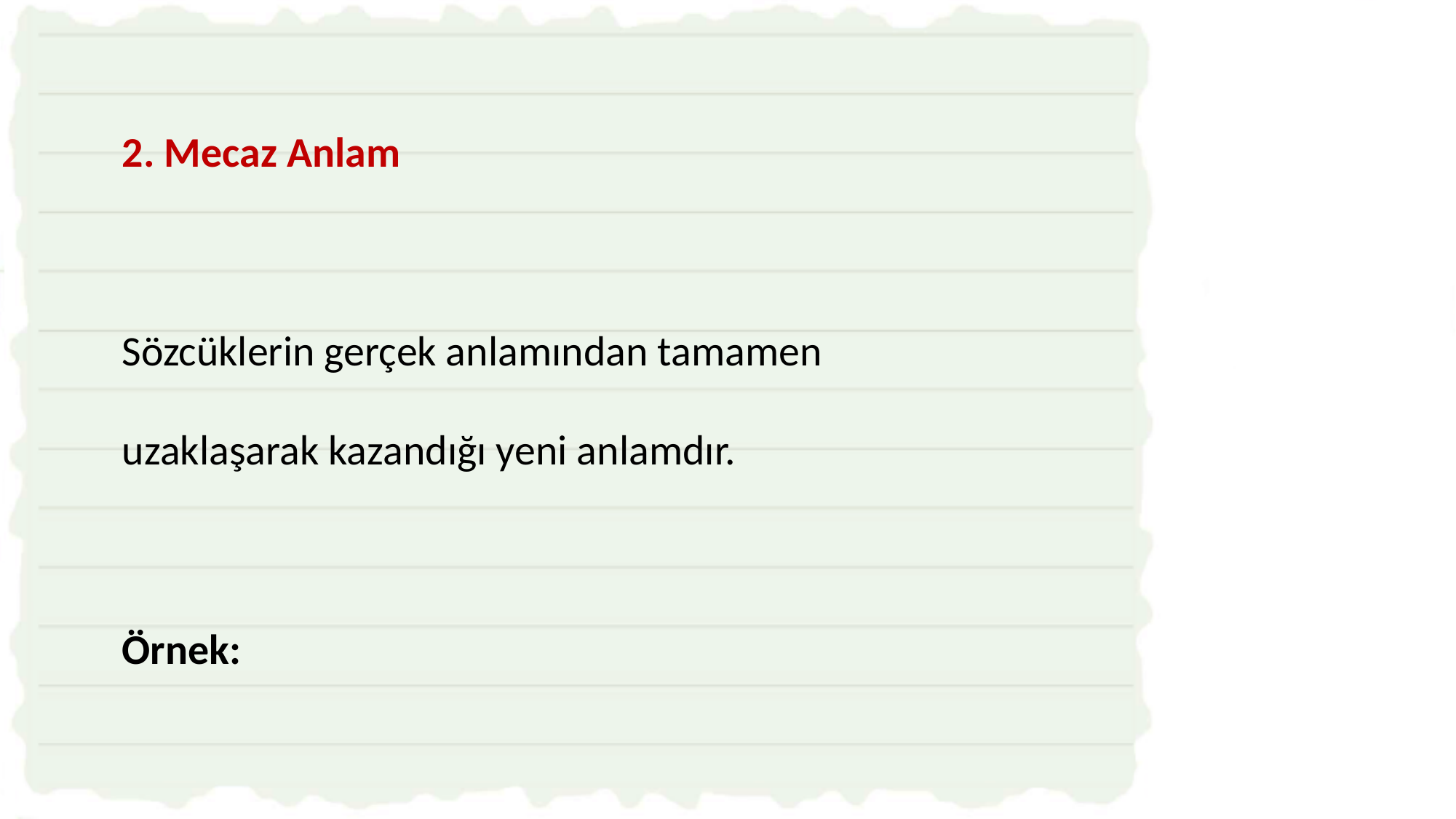

2. Mecaz Anlam

Sözcüklerin gerçek anlamından tamamen uzaklaşarak kazandığı yeni anlamdır.

Örnek:

Arada bir uzaklara dalıp gidiyordu.

Dalmak sözcüğü kendini bir şeye kaptırmak mecaz anlamında kullanılmıştır.